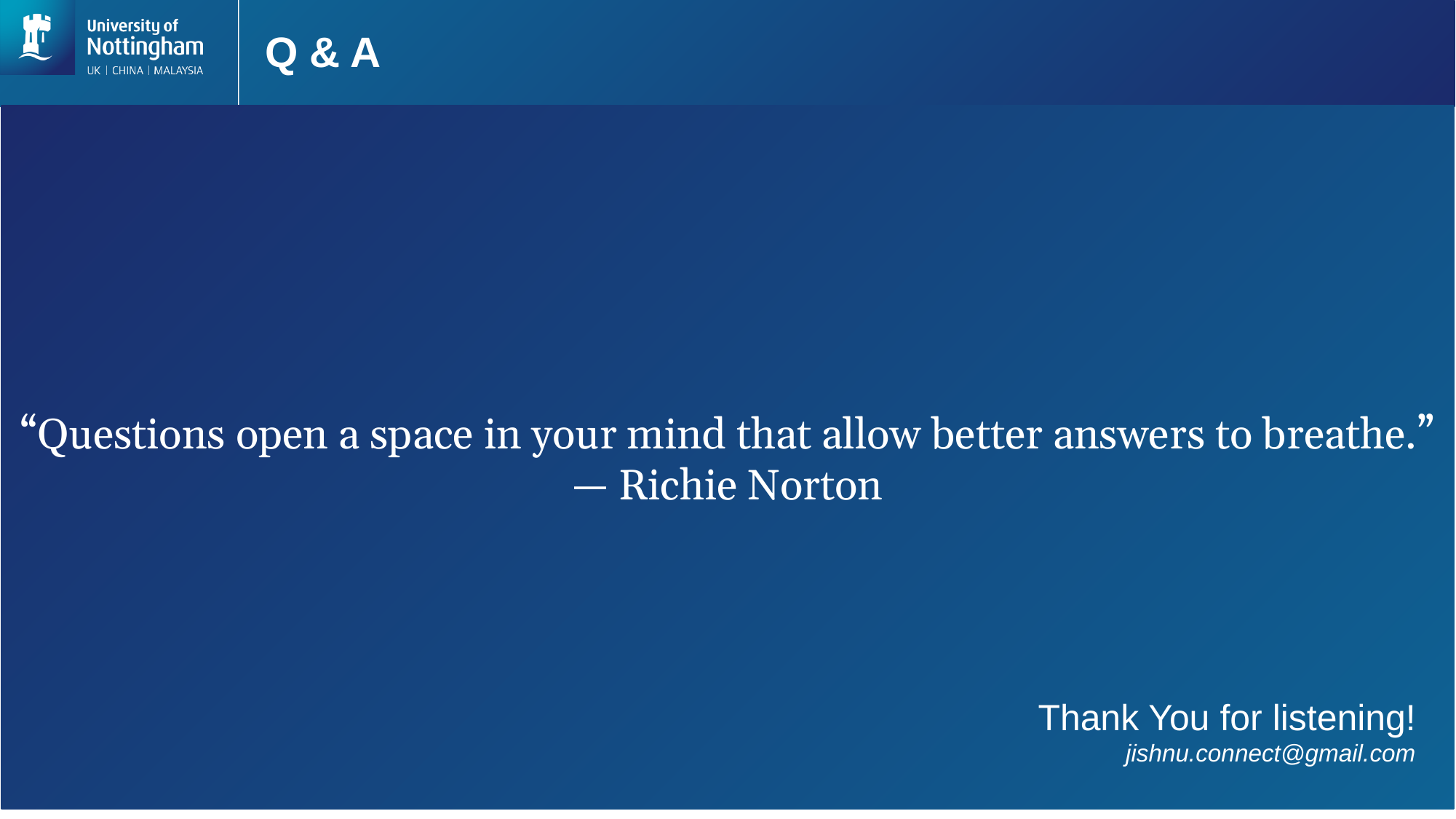

# Q & A
“Questions open a space in your mind that allow better answers to breathe.”
― Richie Norton

Thank You for listening!
jishnu.connect@gmail.com